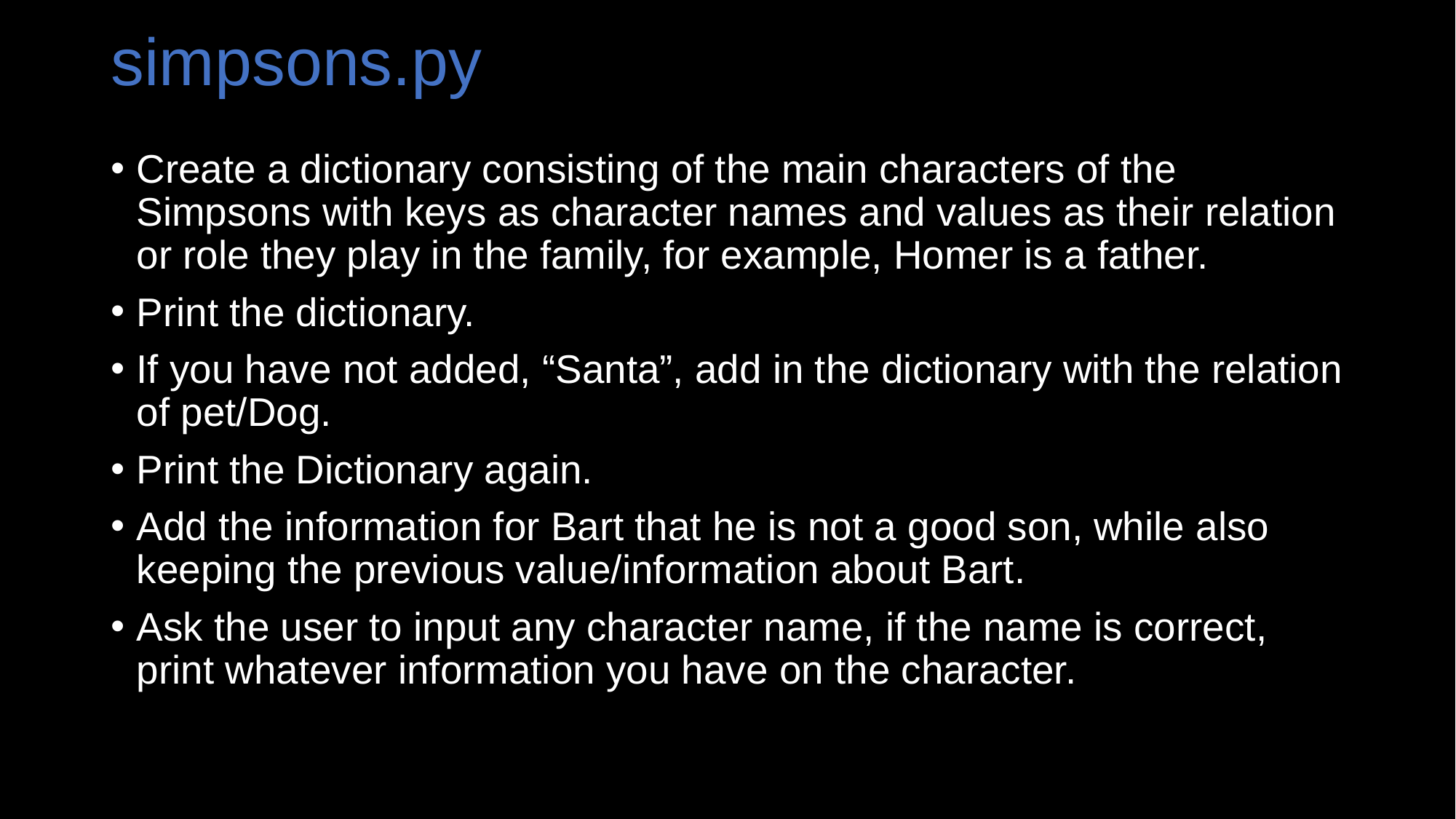

# simpsons.py
Create a dictionary consisting of the main characters of the Simpsons with keys as character names and values as their relation or role they play in the family, for example, Homer is a father.
Print the dictionary.
If you have not added, “Santa”, add in the dictionary with the relation of pet/Dog.
Print the Dictionary again.
Add the information for Bart that he is not a good son, while also keeping the previous value/information about Bart.
Ask the user to input any character name, if the name is correct, print whatever information you have on the character.